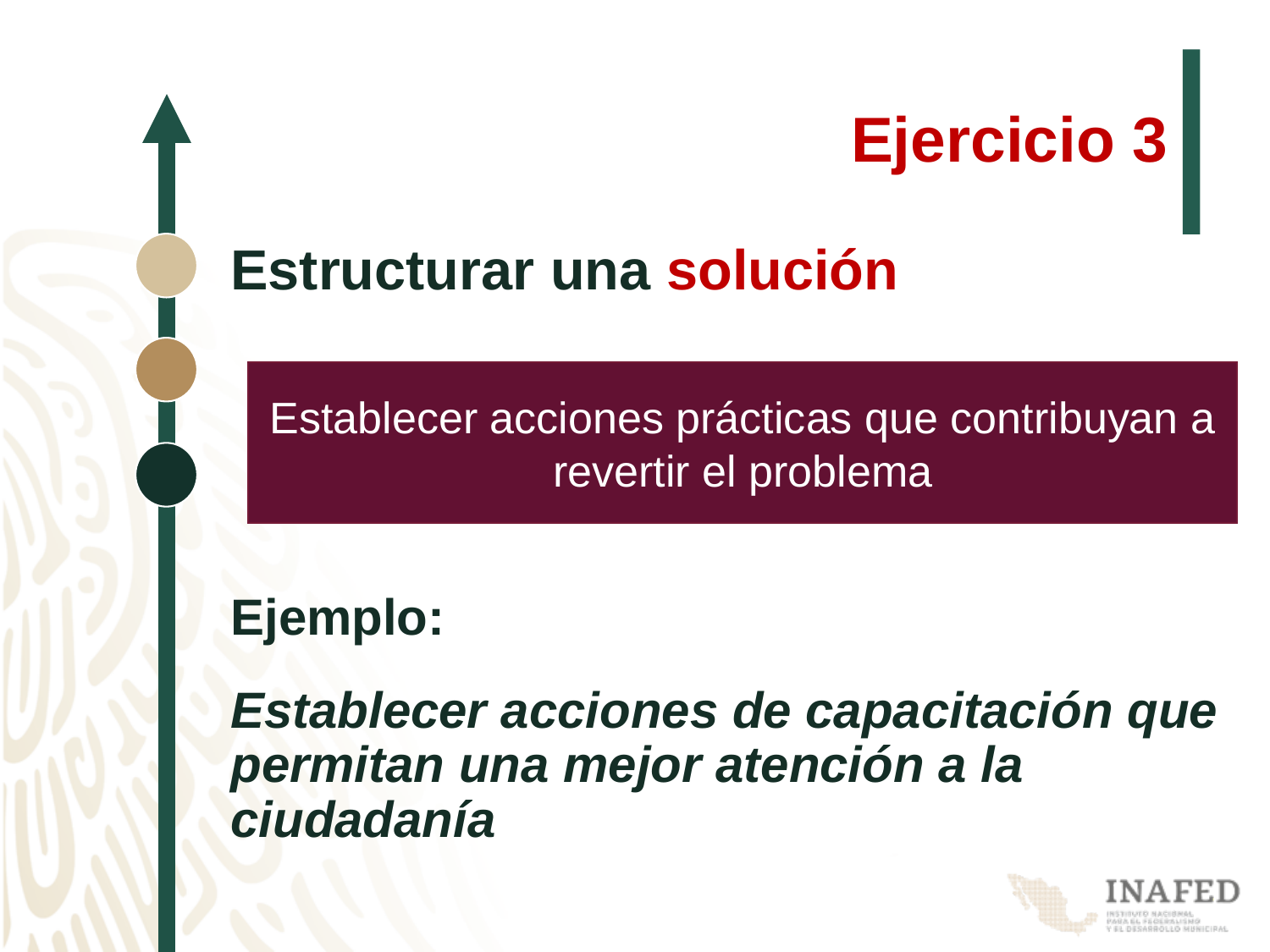

# Ejercicio 3

Estructurar una solución

Establecer acciones prácticas que contribuyan a revertir el problema

Ejemplo:
Establecer acciones de capacitación que permitan una mejor atención a la ciudadanía